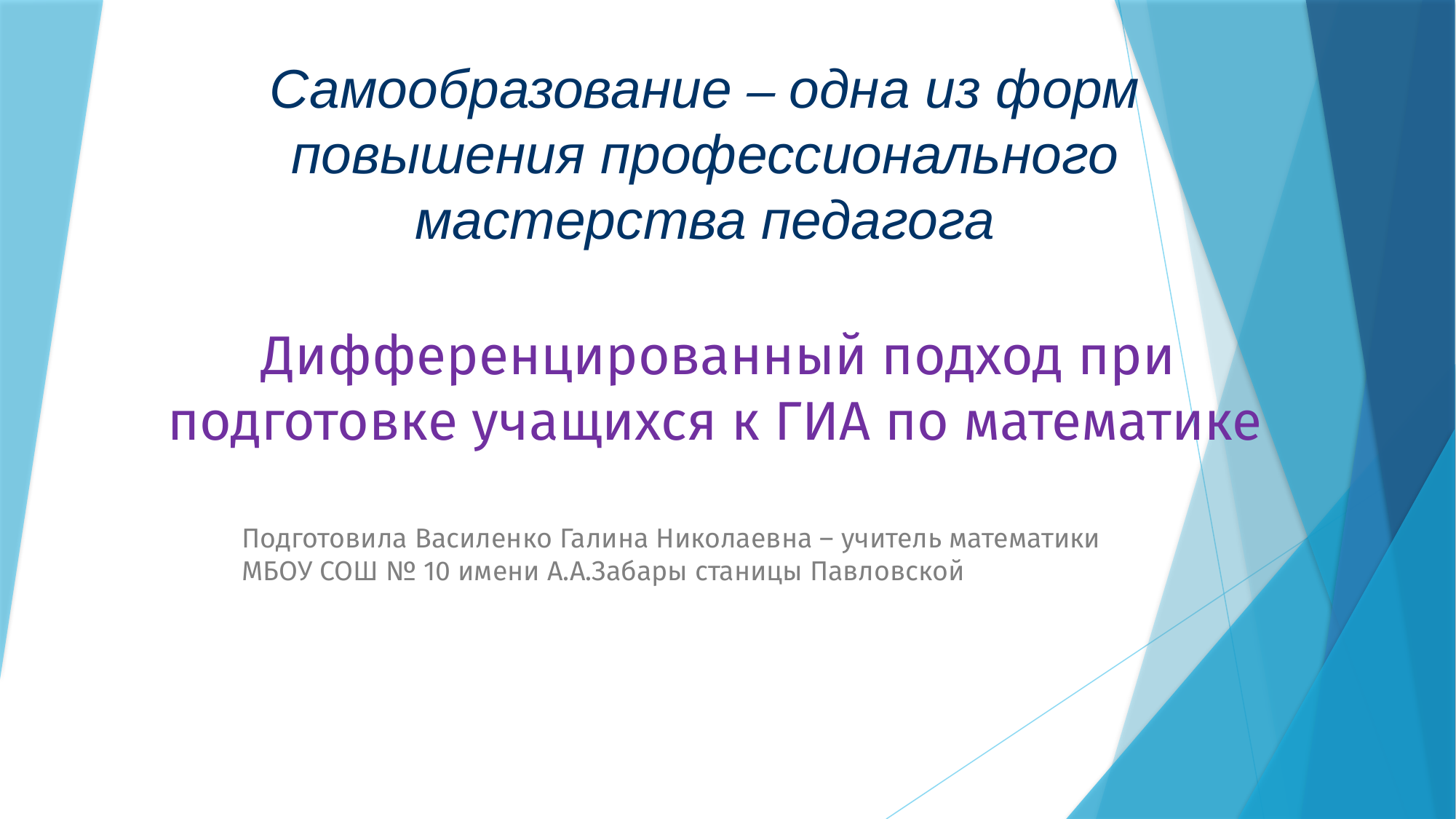

# Самообразование – одна из форм повышения профессионального мастерства педагога
 Дифференцированный подход при подготовке учащихся к ГИА по математике
Подготовила Василенко Галина Николаевна – учитель математики МБОУ СОШ № 10 имени А.А.Забары станицы Павловской